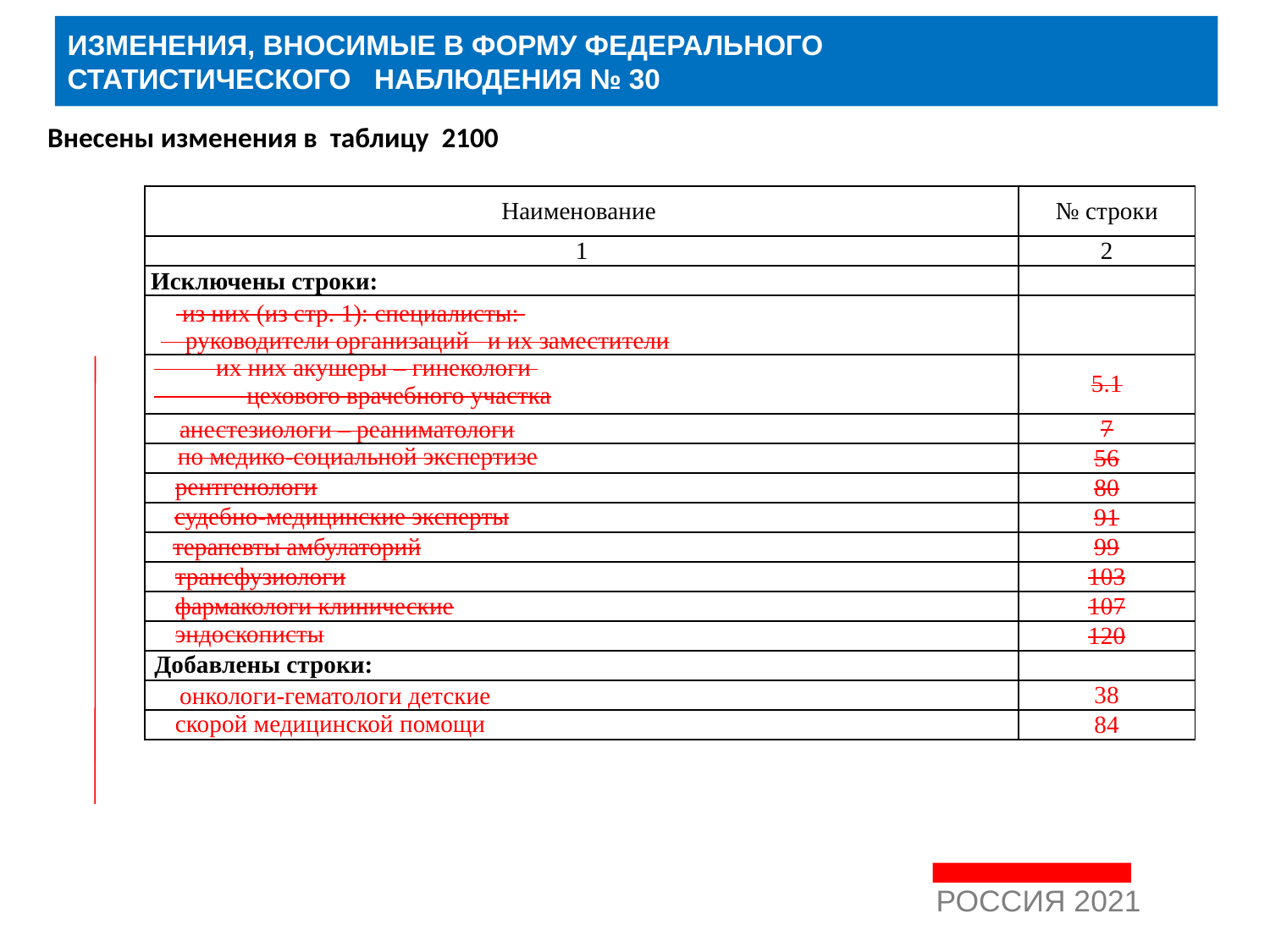

ИЗМЕНЕНИЯ, ВНОСИМЫЕ В ФОРМУ ФЕДЕРАЛЬНОГО
СТАТИСТИЧЕСКОГО   НАБЛЮДЕНИЯ № 30
Внесены изменения в  таблицу  2100

| Наименование | № строки |
| --- | --- |
| 1 | 2 |
| Исключены строки: |  |
| из них (из стр. 1): специалисты: руководители организаций и их заместители |  |
| их них акушеры – гинекологи цехового врачебного участка | 5.1 |
| анестезиологи – реаниматологи | 7 |
| по медико-социальной экспертизе | 56 |
| рентгенологи | 80 |
| судебно-медицинские эксперты | 91 |
| терапевты амбулаторий | 99 |
| трансфузиологи | 103 |
| фармакологи клинические | 107 |
| эндоскописты | 120 |
| Добавлены строки: |  |
| онкологи-гематологи детские | 38 |
| скорой медицинской помощи | 84 |

РОССИЯ 2021